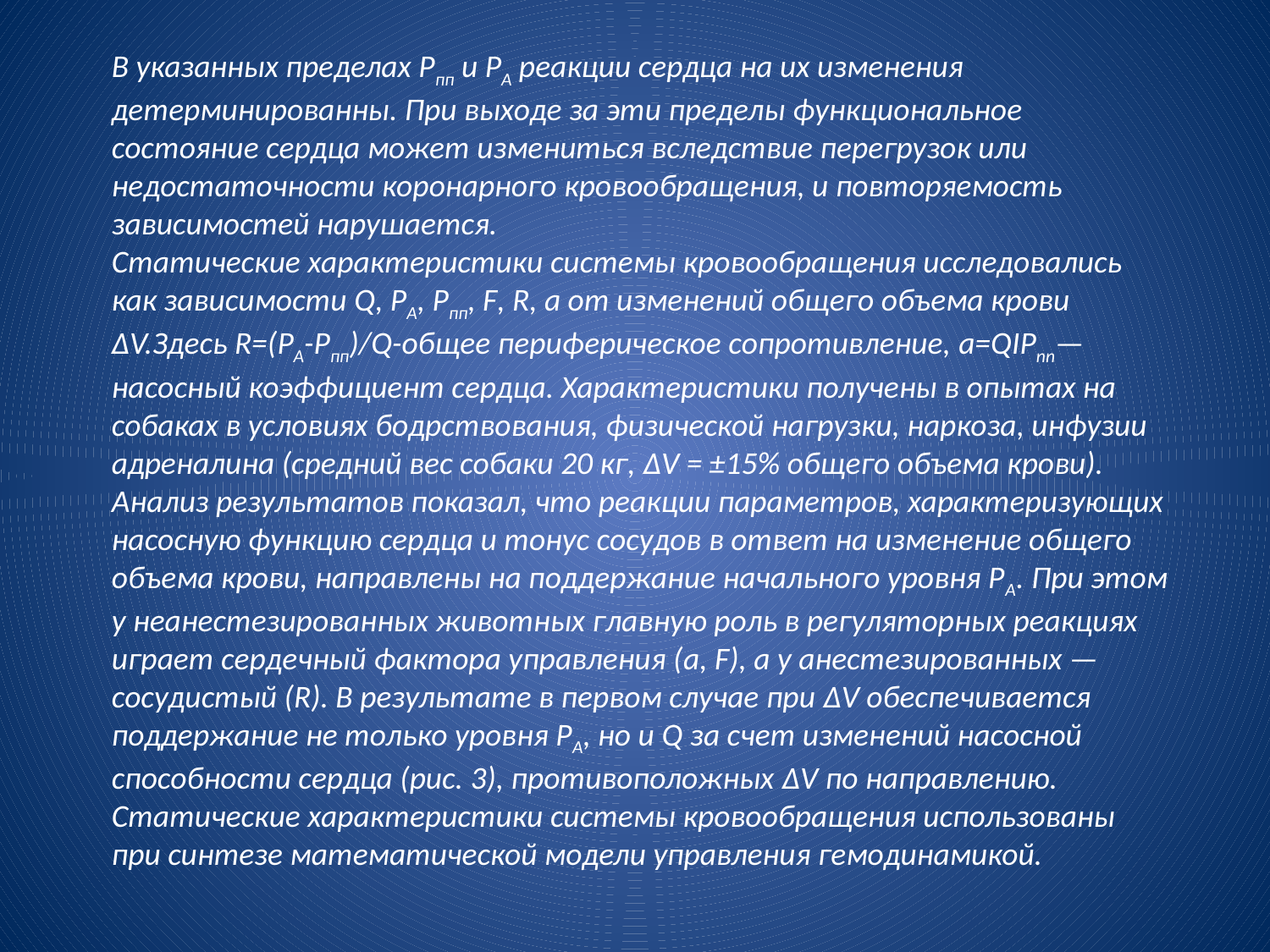

В указанных пределах Рпп и РА реакции сердца на их изменения детерминированны. При выходе за эти пределы функциональное состояние сердца может измениться вследствие перегрузок или недостаточности коронарного кровообращения, и повторяемость зависимостей нарушается.
Статические характеристики системы кровообращения исследовались как зависимости Q, РА, Рпп, F, R, а от изменений общего объема крови ΔV.Здесь R=(РА-Рпп)/Q-общее периферическое сопротивление, a=QIPnn— насосный коэффициент сердца. Характеристики получены в опытах на собаках в условиях бодрствования, физической нагрузки, наркоза, инфузии адреналина (средний вес собаки 20 кг, ΔV = ±15% общего объема крови). Анализ результатов показал, что реакции параметров, характеризующих насосную функцию сердца и тонус сосудов в ответ на изменение общего объема крови, направлены на поддержание начального уровня РА. При этом у неанестезированных животных главную роль в регуляторных реакциях играет сердечный фактора управления (a, F), а у анестезированных — сосудистый (R). В результате в первом случае при ΔV обеспечивается поддержание не только уровня РА, но и Q за счет изменений насосной способности сердца (рис. 3), противоположных ΔV по направлению. Статические характеристики системы кровообращения использованы при синтезе математической модели управления гемодинамикой.